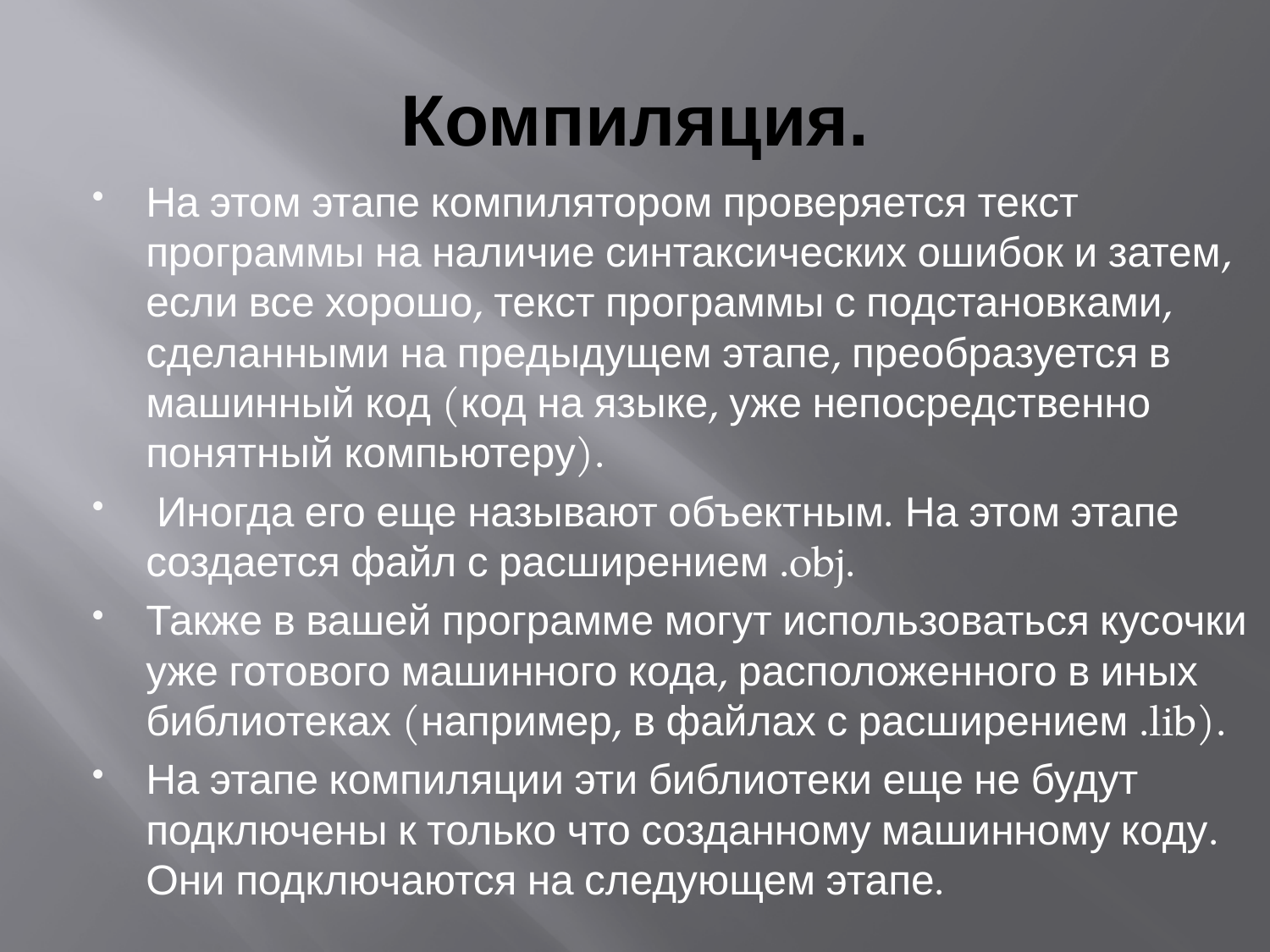

# Компиляция.
На этом этапе компилятором проверяется текст программы на наличие синтаксических ошибок и затем, если все хорошо, текст программы с подстановками, сделанными на предыдущем этапе, преобразуется в машинный код (код на языке, уже непосредственно понятный компьютеру).
 Иногда его еще называют объектным. На этом этапе создается файл с расширением .obj.
Также в вашей программе могут использоваться кусочки уже готового машинного кода, расположенного в иных библиотеках (например, в файлах с расширением .lib).
На этапе компиляции эти библиотеки еще не будут подключены к только что созданному машинному коду. Они подключаются на следующем этапе.